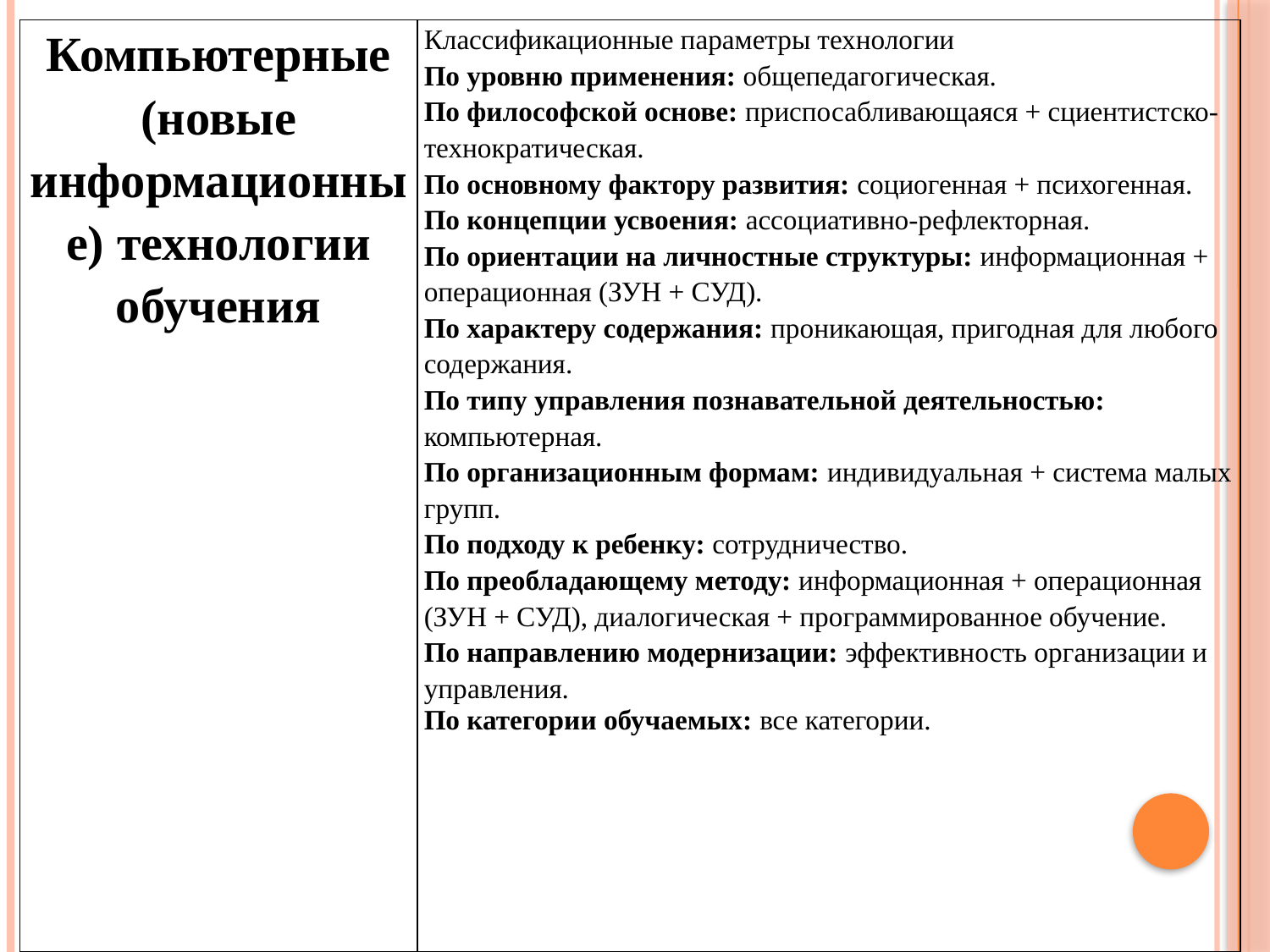

| Компьютерные (новые информационные) технологии обучения | Классификационные параметры технологии По уровню применения: общепедагогическая. По философской основе: приспосабливающаяся + сциентистско-технократическая. По основному фактору развития: социогенная + психогенная. По концепции усвоения: ассоциативно-рефлекторная. По ориентации на личностные структуры: информационная + операционная (ЗУН + СУД). По характеру содержания: проникающая, пригодная для любого содержания. По типу управления познавательной деятельностью: компьютерная. По организационным формам: индивидуальная + система малых групп. По подходу к ребенку: сотрудничество. По преобладающему методу: информационная + операционная (ЗУН + СУД), диалогическая + программированное обучение. По направлению модернизации: эффективность организации и управления. По категории обучаемых: все категории. |
| --- | --- |